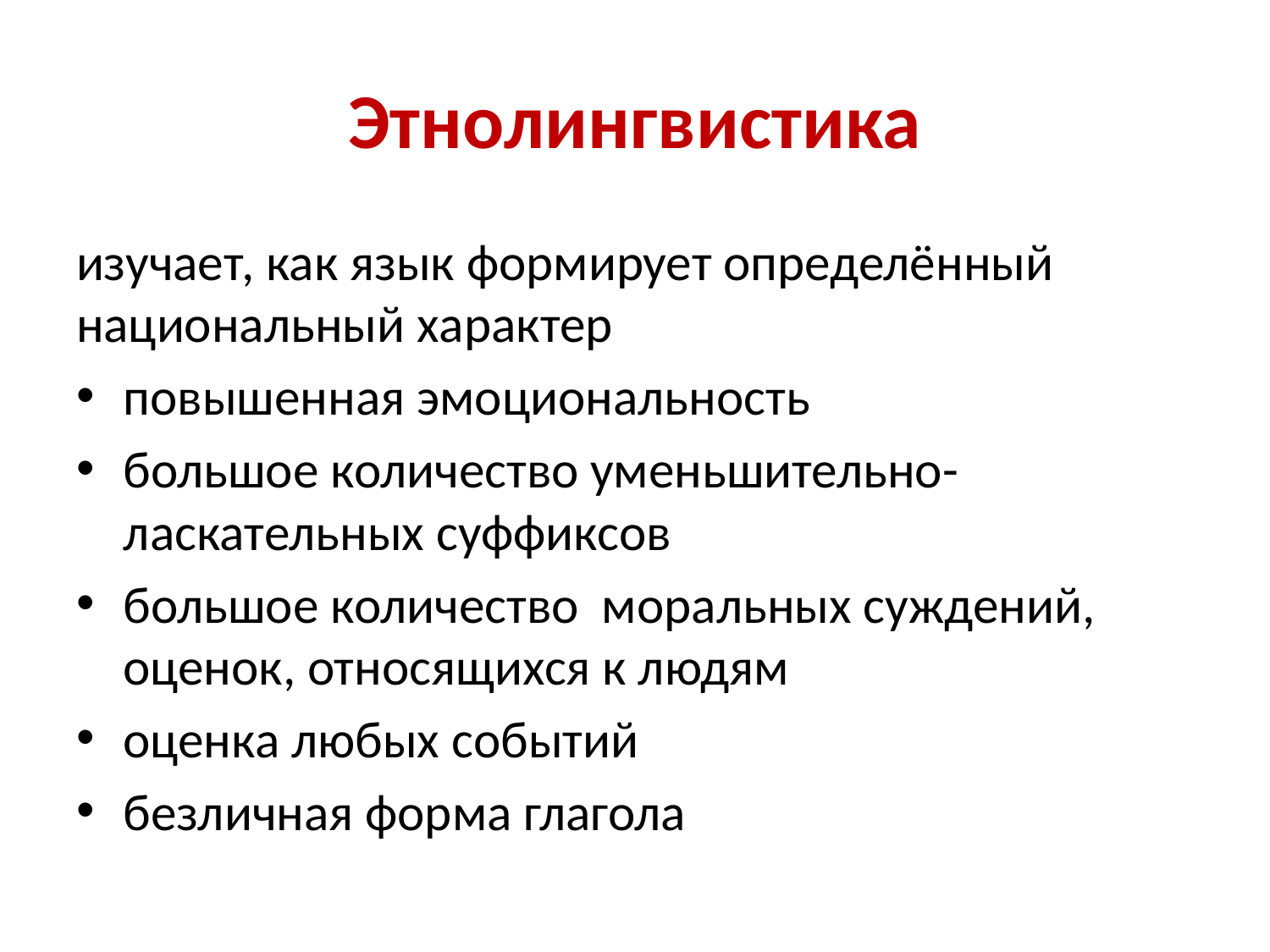

# Этнолингвистика
изучает, как язык формирует определённый национальный характер
повышенная эмоциональность
большое количество уменьшительно-ласкательных суффиксов
большое количество  моральных суждений, оценок, относящихся к людям
оценка любых событий
безличная форма глагола